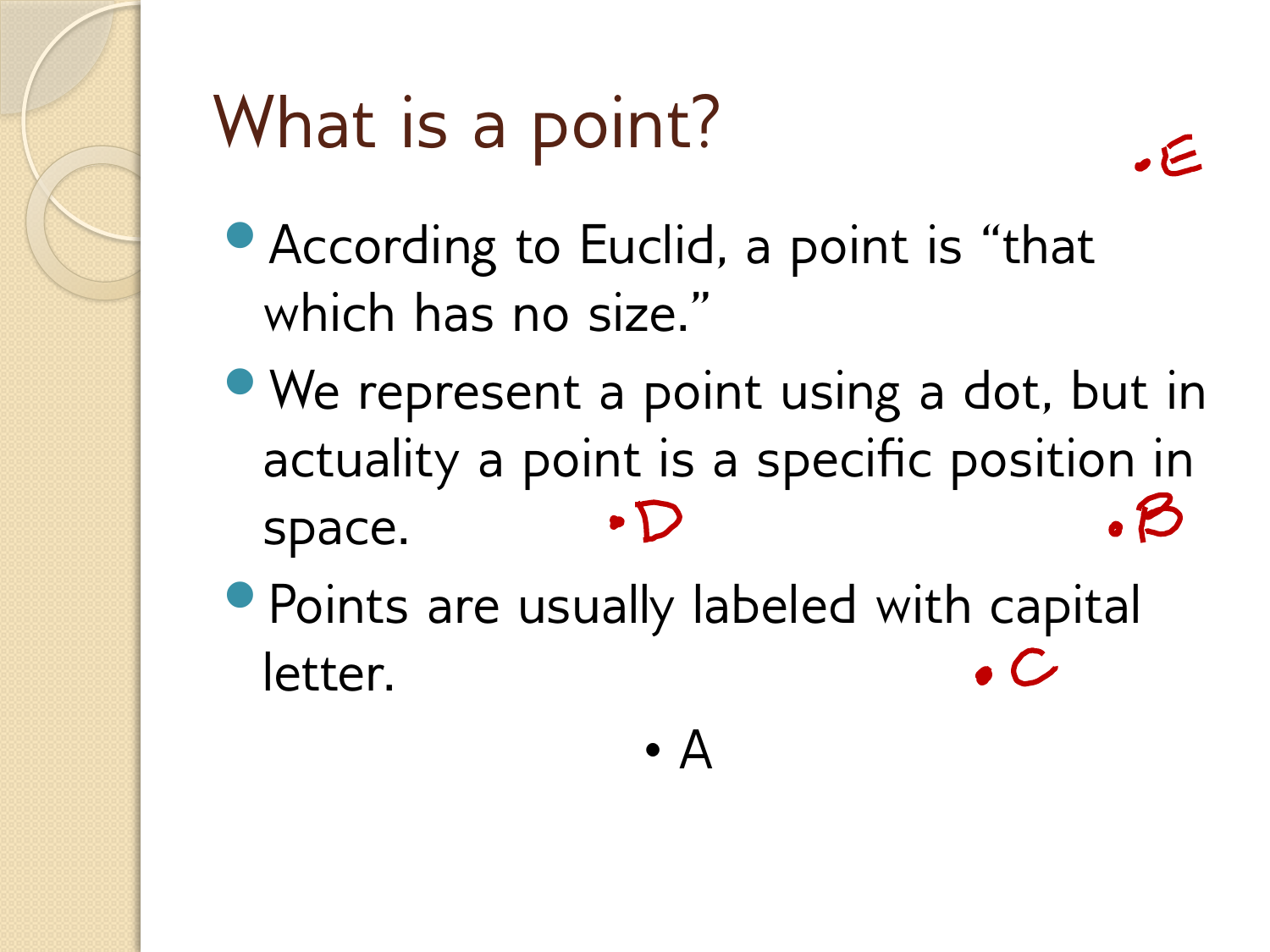

# What is a point?

According to Euclid, a point is “that which has no size.”
We represent a point using a dot, but in actuality a point is a specific position in space.
Points are usually labeled with capital letter.
				• A